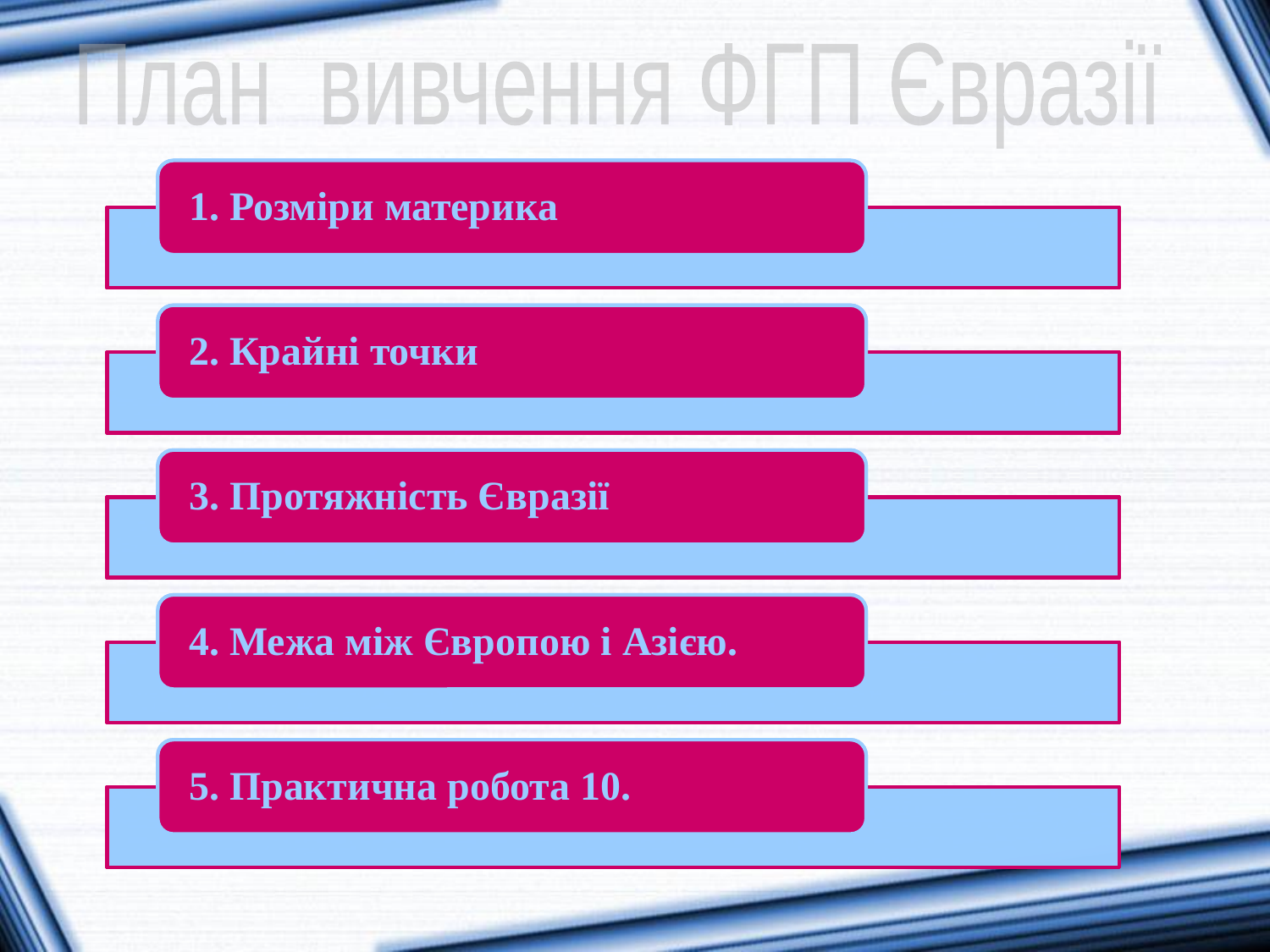

План  вивчення ФГП Євразії
1. Розміри материка
2. Крайні точки
3. Протяжність Євразії
4. Межа між Європою і Азією.
5. Берегова лінія
1. Розміри материка
2. Крайні точки
3. Протяжність Євразії
4. Межа між Європою і Азією.
5. Практична робота 10.